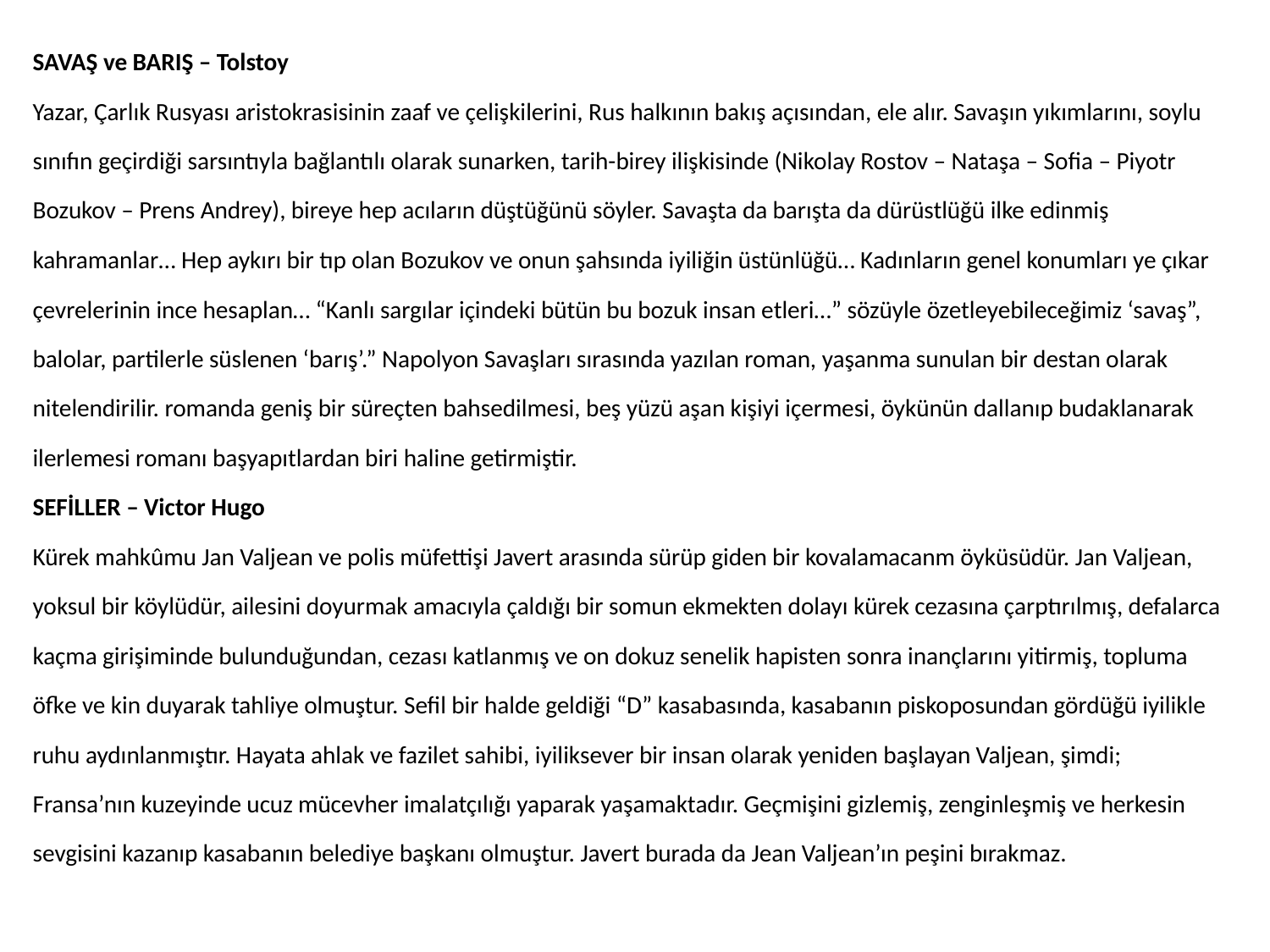

SAVAŞ ve BARIŞ – Tolstoy
Yazar, Çarlık Rusyası aristokrasisinin zaaf ve çelişkilerini, Rus halkının bakış açısından, ele alır. Savaşın yıkımlarını, soylu
sınıfın geçirdiği sarsıntıyla bağlantılı olarak sunarken, tarih-birey ilişkisinde (Nikolay Rostov – Nataşa – Sofia – Piyotr
Bozukov – Prens Andrey), bireye hep acıların düştüğünü söyler. Savaşta da barışta da dürüstlüğü ilke edinmiş
kahramanlar… Hep aykırı bir tıp olan Bozukov ve onun şahsında iyiliğin üstünlüğü… Kadınların genel konumları ye çıkar
çevrelerinin ince hesaplan… “Kanlı sargılar içindeki bütün bu bozuk insan etleri…” sözüyle özetleyebileceğimiz ‘savaş”,
balolar, partilerle süslenen ‘barış’.” Napolyon Savaşları sırasında yazılan roman, yaşanma sunulan bir destan olarak
nitelendirilir. romanda geniş bir süreçten bahsedilmesi, beş yüzü aşan kişiyi içermesi, öykünün dallanıp budaklanarak
ilerlemesi romanı başyapıtlardan biri haline getirmiştir.
SEFİLLER – Victor Hugo
Kürek mahkûmu Jan Valjean ve polis müfettişi Javert arasında sürüp giden bir kovalamacanm öyküsüdür. Jan Valjean,
yoksul bir köylüdür, ailesini doyurmak amacıyla çaldığı bir somun ekmekten dolayı kürek cezasına çarptırılmış, defalarca
kaçma girişiminde bulunduğundan, cezası katlanmış ve on dokuz senelik hapisten sonra inançlarını yitirmiş, topluma
öfke ve kin duyarak tahliye olmuştur. Sefil bir halde geldiği “D” kasabasında, kasabanın piskoposundan gördüğü iyilikle
ruhu aydınlanmıştır. Hayata ahlak ve fazilet sahibi, iyiliksever bir insan olarak yeniden başlayan Valjean, şimdi;
Fransa’nın kuzeyinde ucuz mücevher imalatçılığı yaparak yaşamaktadır. Geçmişini gizlemiş, zenginleşmiş ve herkesin
sevgisini kazanıp kasabanın belediye başkanı olmuştur. Javert burada da Jean Valjean’ın peşini bırakmaz.